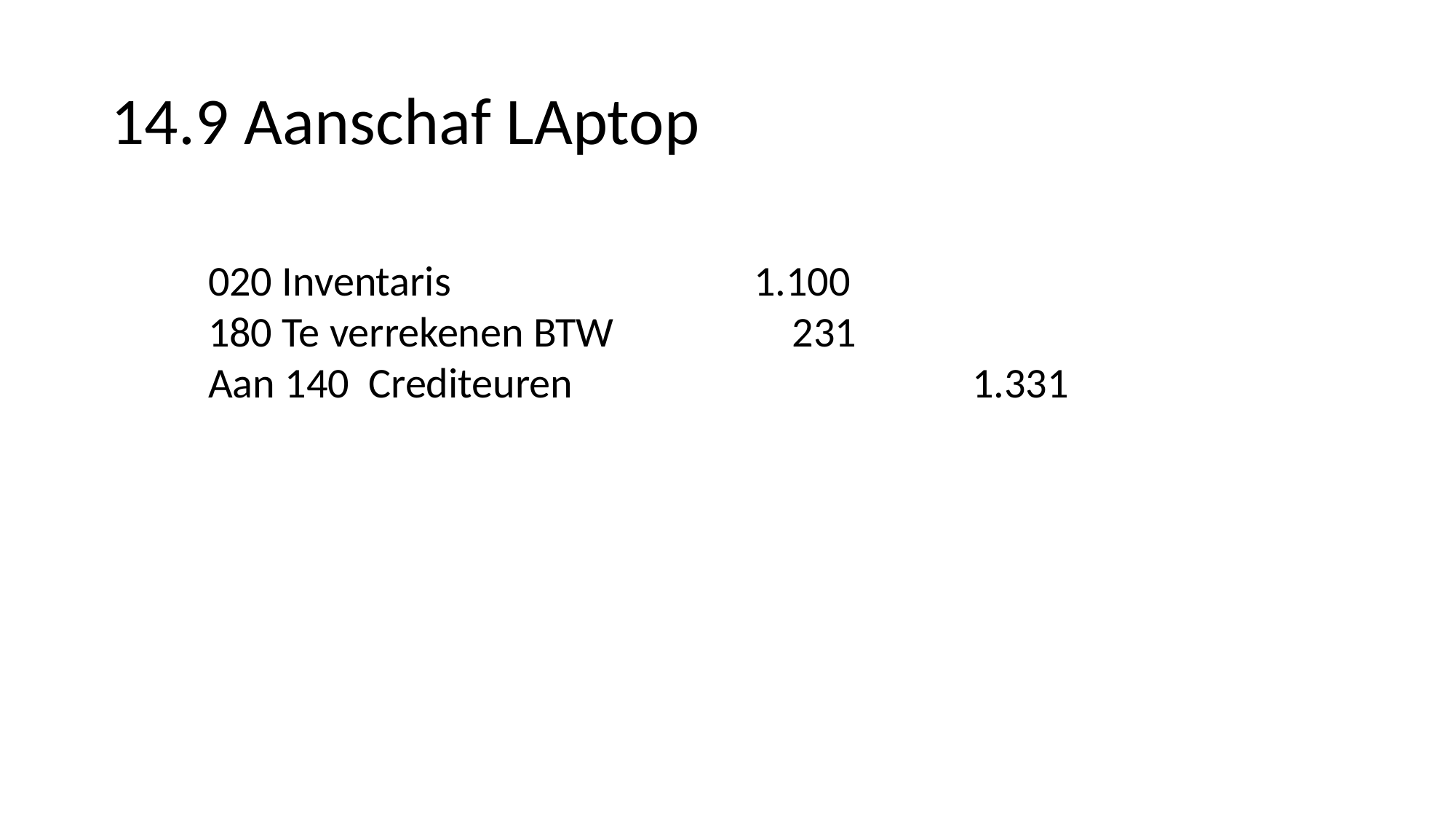

# 14.9 Aanschaf LAptop
	020 Inventaris                       	1.100
	180 Te verrekenen BTW	  	    231
     	Aan 140  Crediteuren				1.331